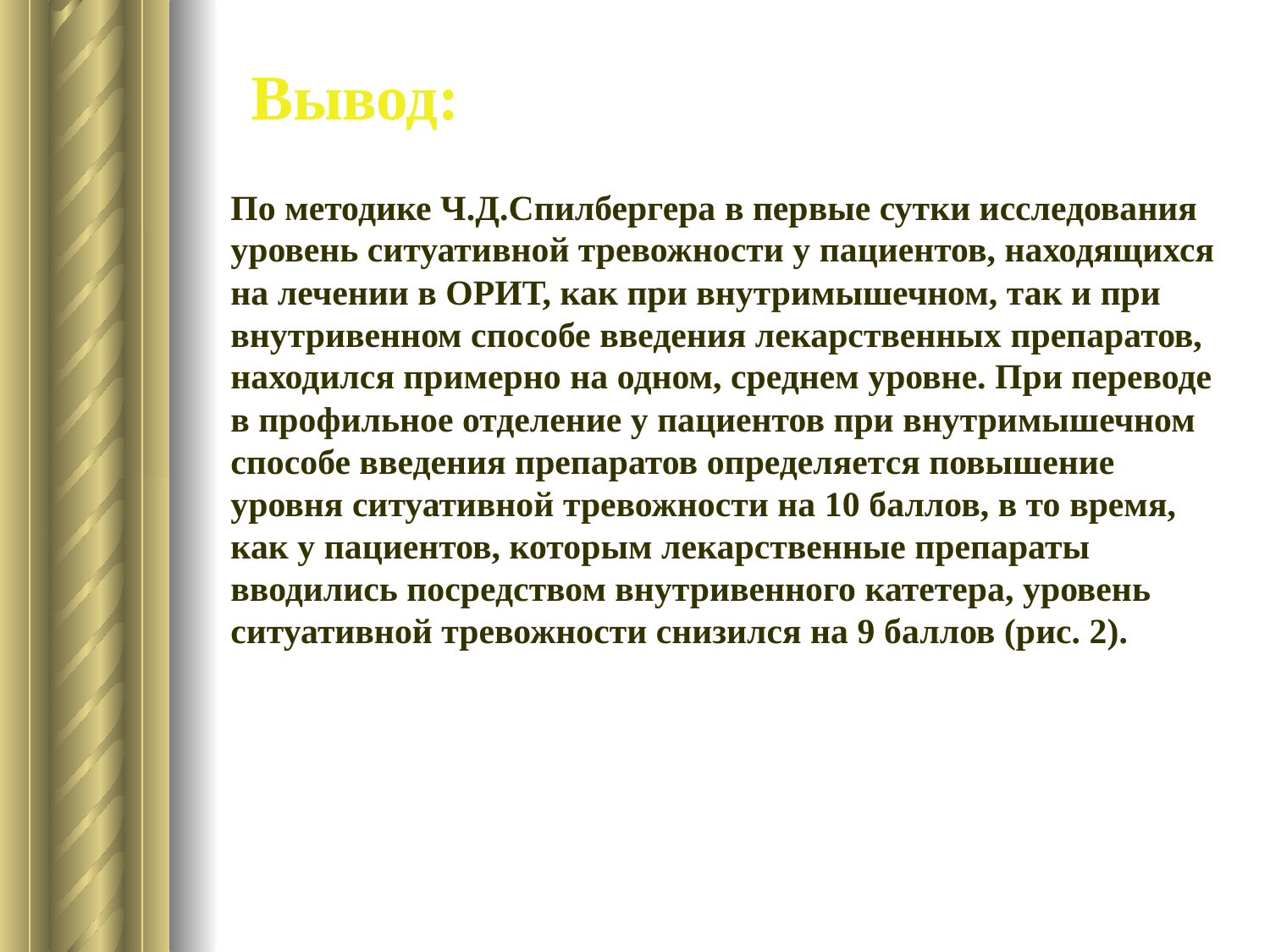

Вывод:

По методике Ч.Д.Спилбергера в первые сутки исследования уровень ситуативной тревожности у пациентов, находящихся на лечении в ОРИТ, как при внутримышечном, так и при внутривенном способе введения лекарственных препаратов, находился примерно на одном, среднем уровне. При переводе в профильное отделение у пациентов при внутримышечном способе введения препаратов определяется повышение уровня ситуативной тревожности на 10 баллов, в то время, как у пациентов, которым лекарственные препараты вводились посредством внутривенного катетера, уровень ситуативной тревожности снизился на 9 баллов (рис. 2).